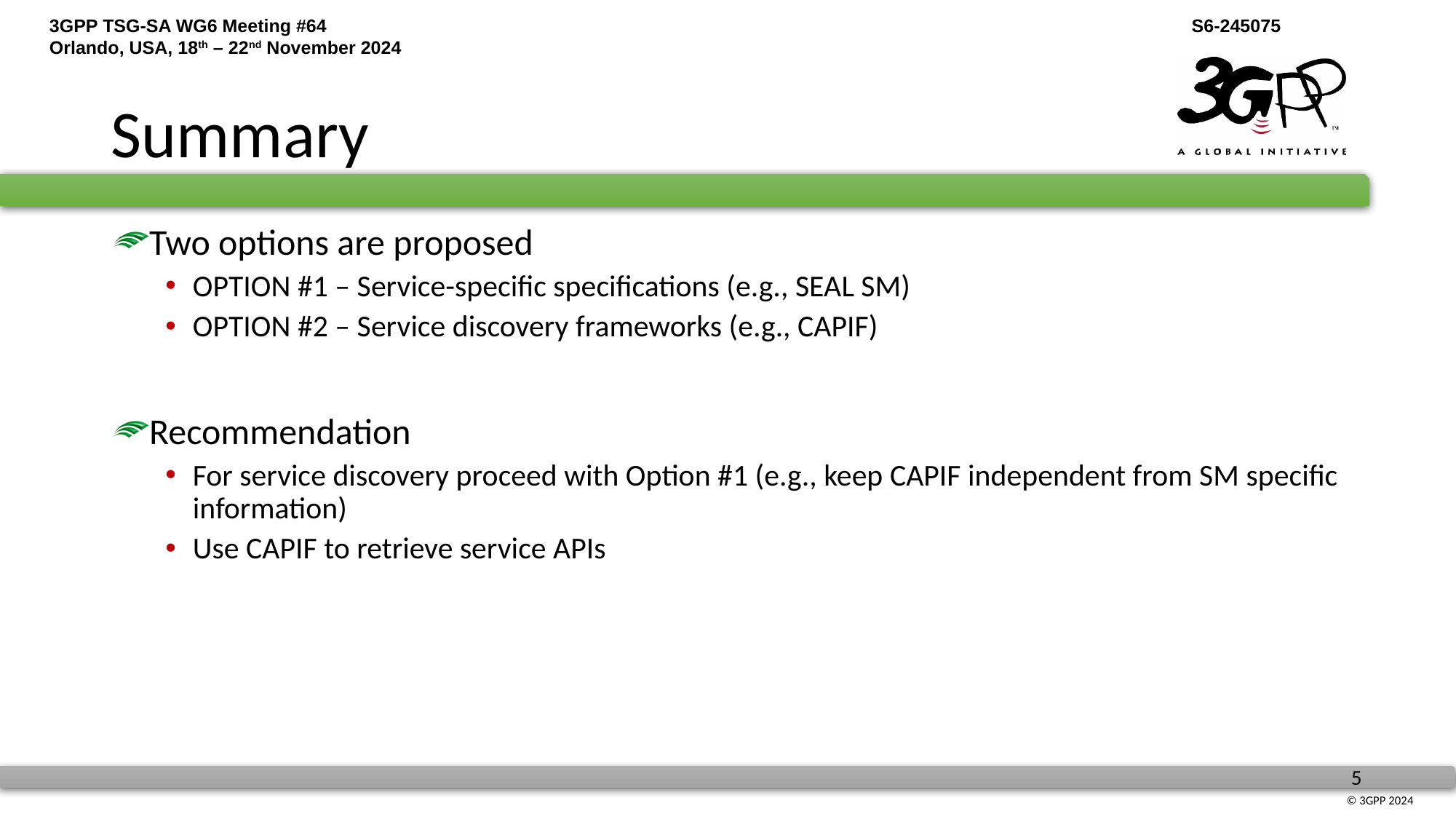

# Summary
Two options are proposed
OPTION #1 – Service-specific specifications (e.g., SEAL SM)
OPTION #2 – Service discovery frameworks (e.g., CAPIF)

Recommendation
For service discovery proceed with Option #1 (e.g., keep CAPIF independent from SM specific information)
Use CAPIF to retrieve service APIs